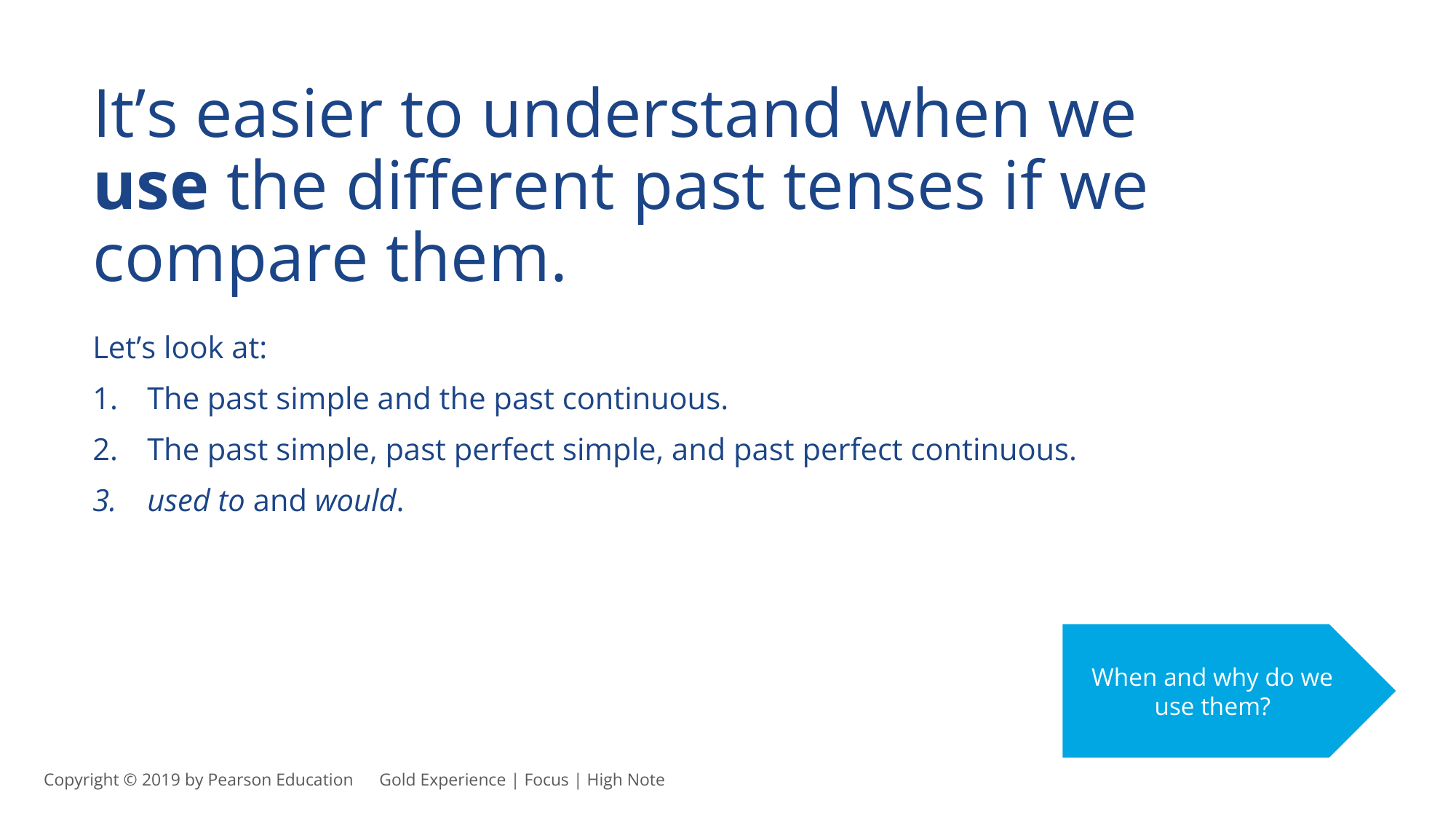

It’s easier to understand when we use the different past tenses if we compare them.
Let’s look at:
The past simple and the past continuous.
The past simple, past perfect simple, and past perfect continuous.
used to and would.

When and why do we use them?
Copyright © 2019 by Pearson Education      Gold Experience | Focus | High Note